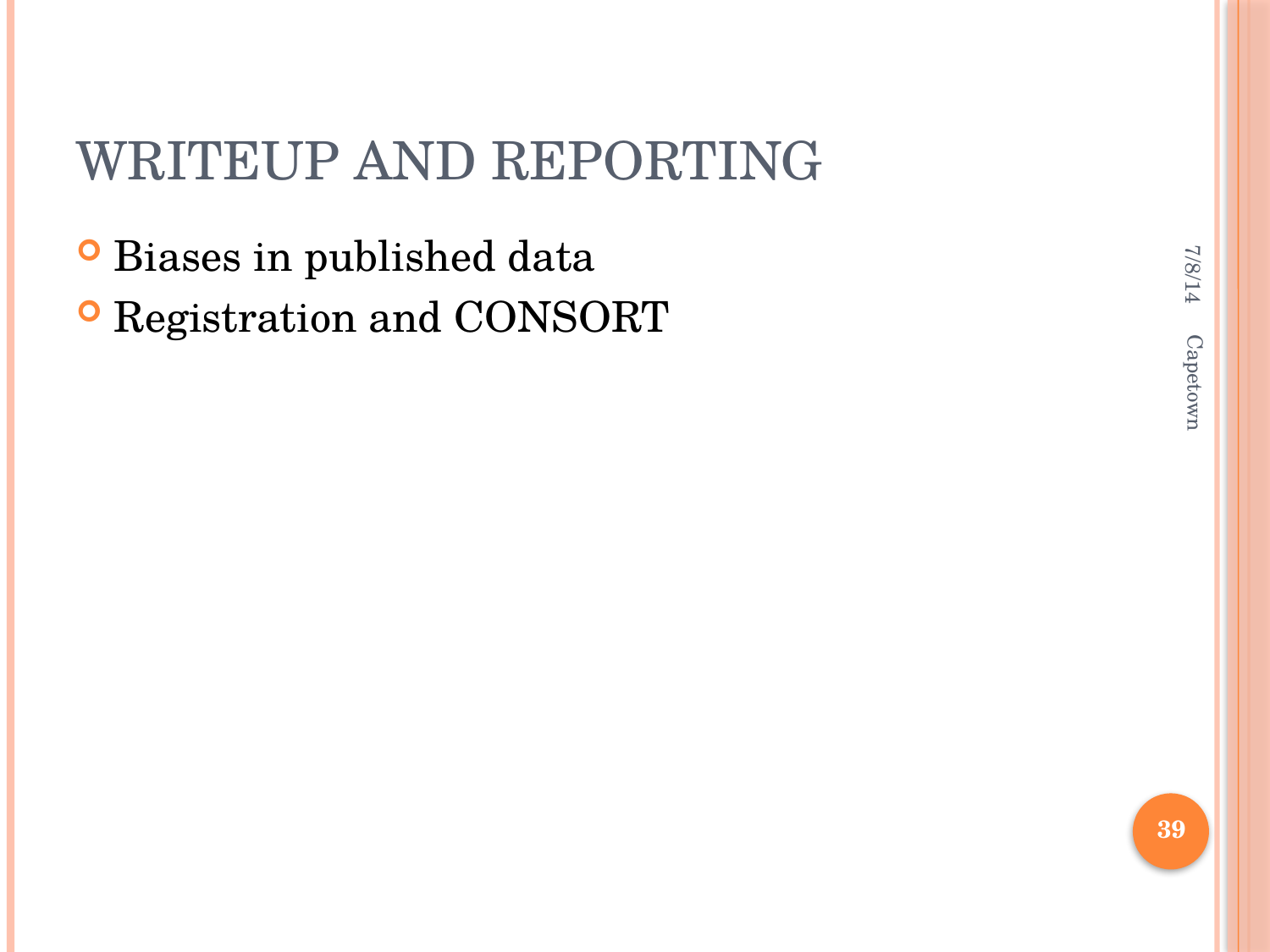

# Writeup and reporting
7/8/14
Biases in published data
Registration and CONSORT
Capetown
39